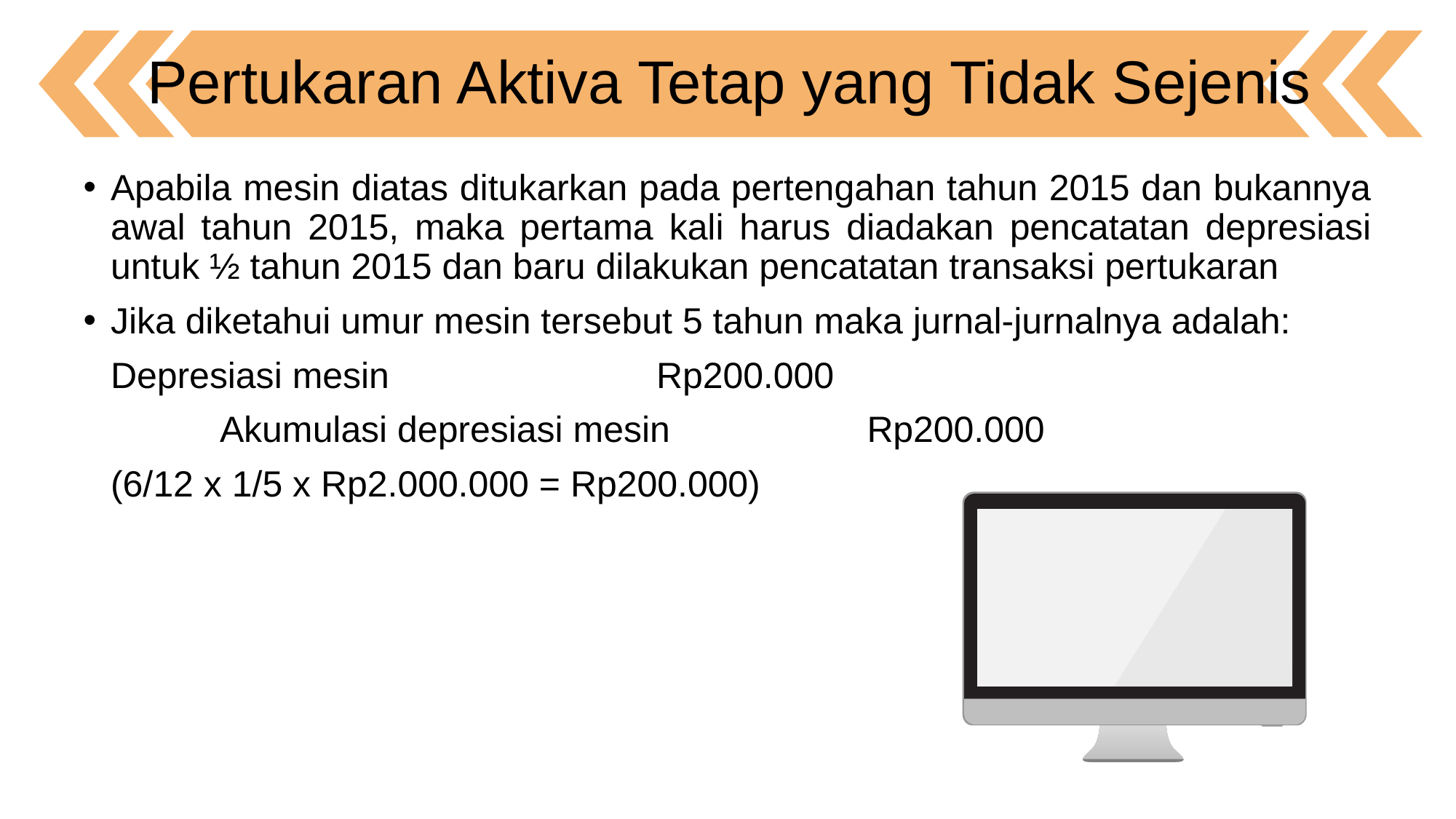

Pertukaran Aktiva Tetap yang Tidak Sejenis
Apabila mesin diatas ditukarkan pada pertengahan tahun 2015 dan bukannya awal tahun 2015, maka pertama kali harus diadakan pencatatan depresiasi untuk ½ tahun 2015 dan baru dilakukan pencatatan transaksi pertukaran
Jika diketahui umur mesin tersebut 5 tahun maka jurnal-jurnalnya adalah:
	Depresiasi mesin			Rp200.000
		Akumulasi depresiasi mesin	          Rp200.000
	(6/12 x 1/5 x Rp2.000.000 = Rp200.000)